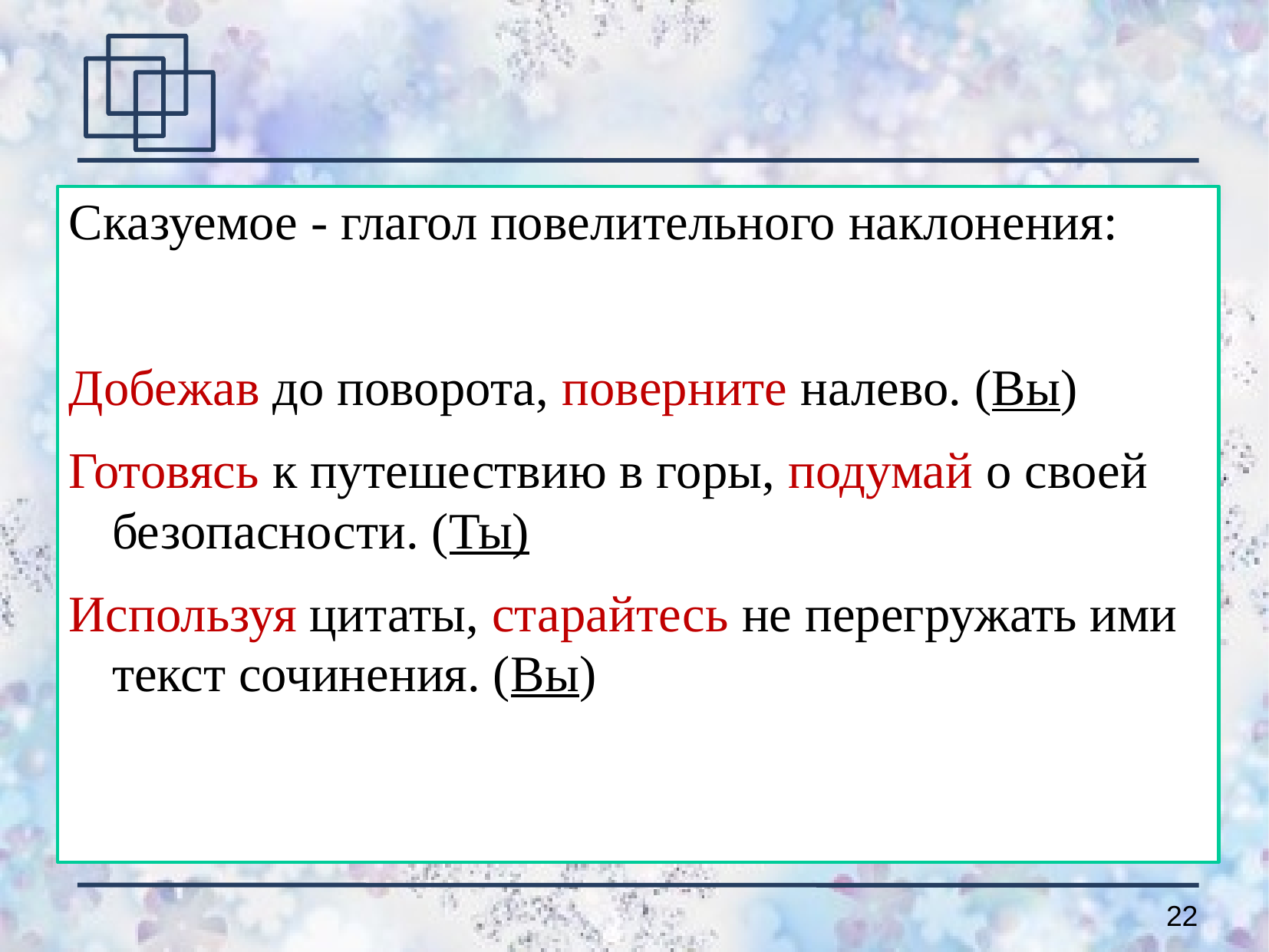

Сказуемое - глагол повелительного наклонения:

Добежав до поворота, поверните налево. (Вы)
Готовясь к путешествию в горы, подумай о своей безопасности. (Ты)
Используя цитаты, старайтесь не перегружать ими текст сочинения. (Вы)